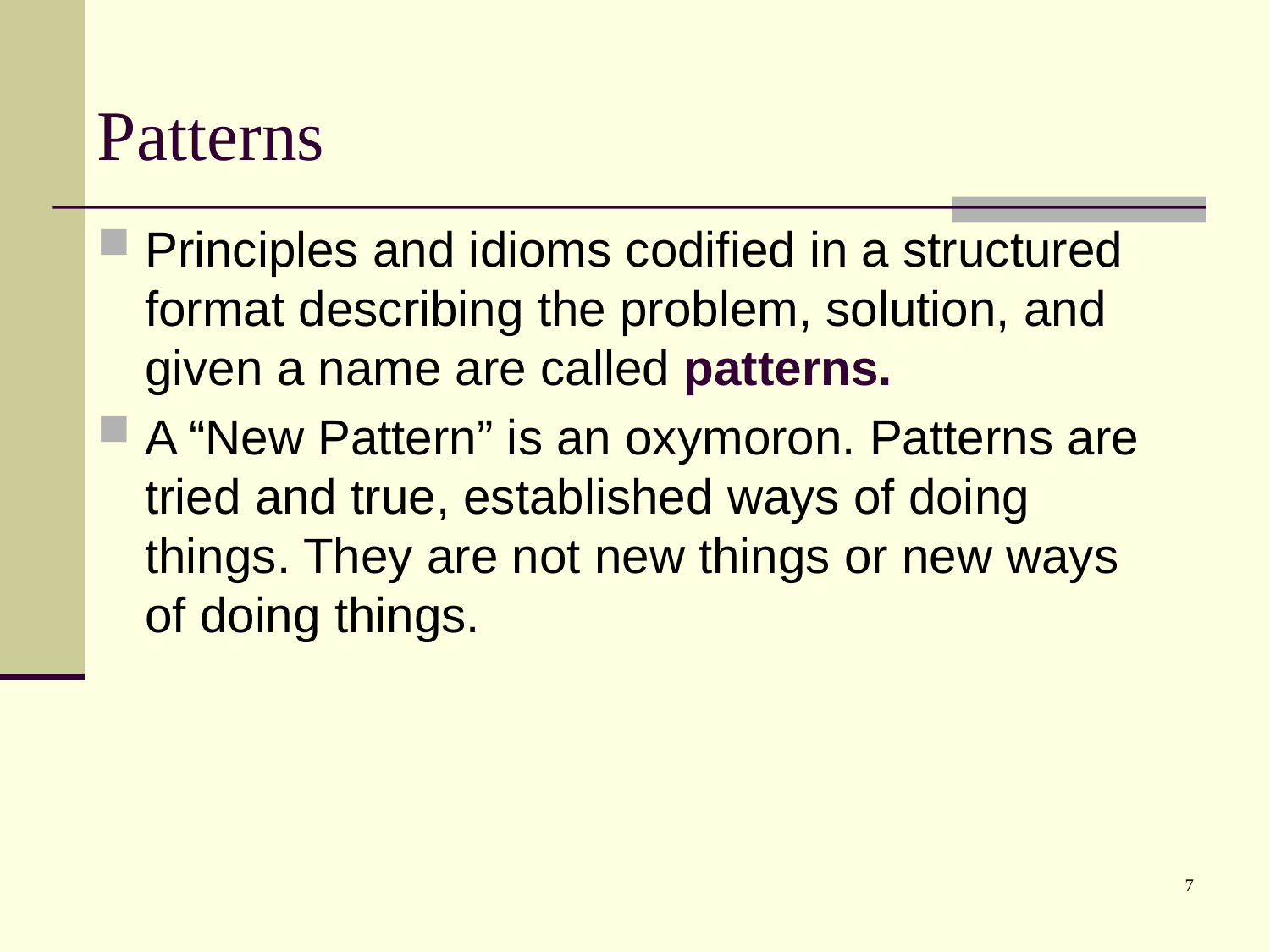

# Patterns
Principles and idioms codified in a structured format describing the problem, solution, and given a name are called patterns.
A “New Pattern” is an oxymoron. Patterns are tried and true, established ways of doing things. They are not new things or new ways of doing things.
7